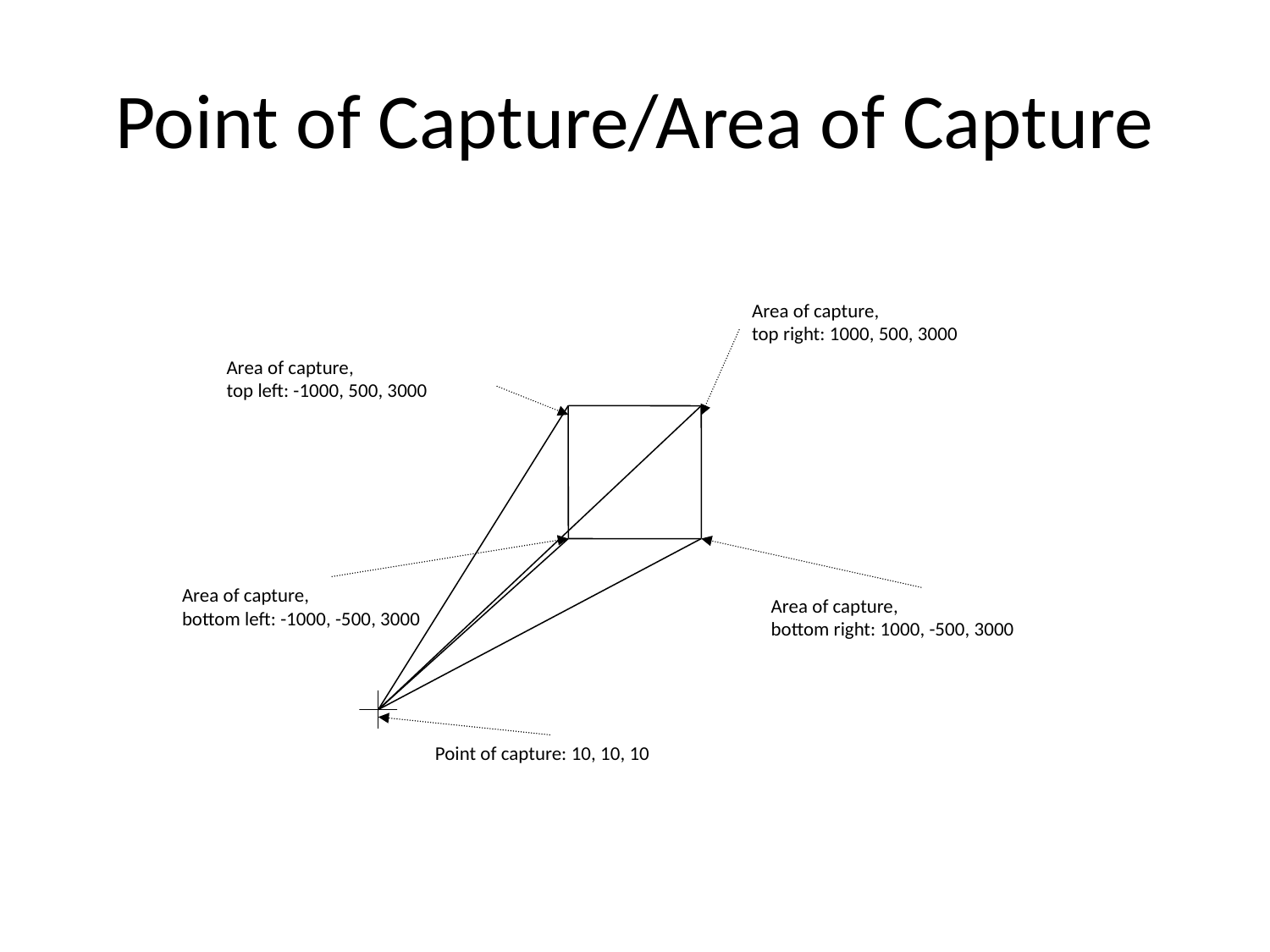

# Point of Capture/Area of Capture

Area of capture,
top right: 1000, 500, 3000

Area of capture,
top left: -1000, 500, 3000

Area of capture,
bottom left: -1000, -500, 3000
Area of capture,
bottom right: 1000, -500, 3000

Point of capture: 10, 10, 10